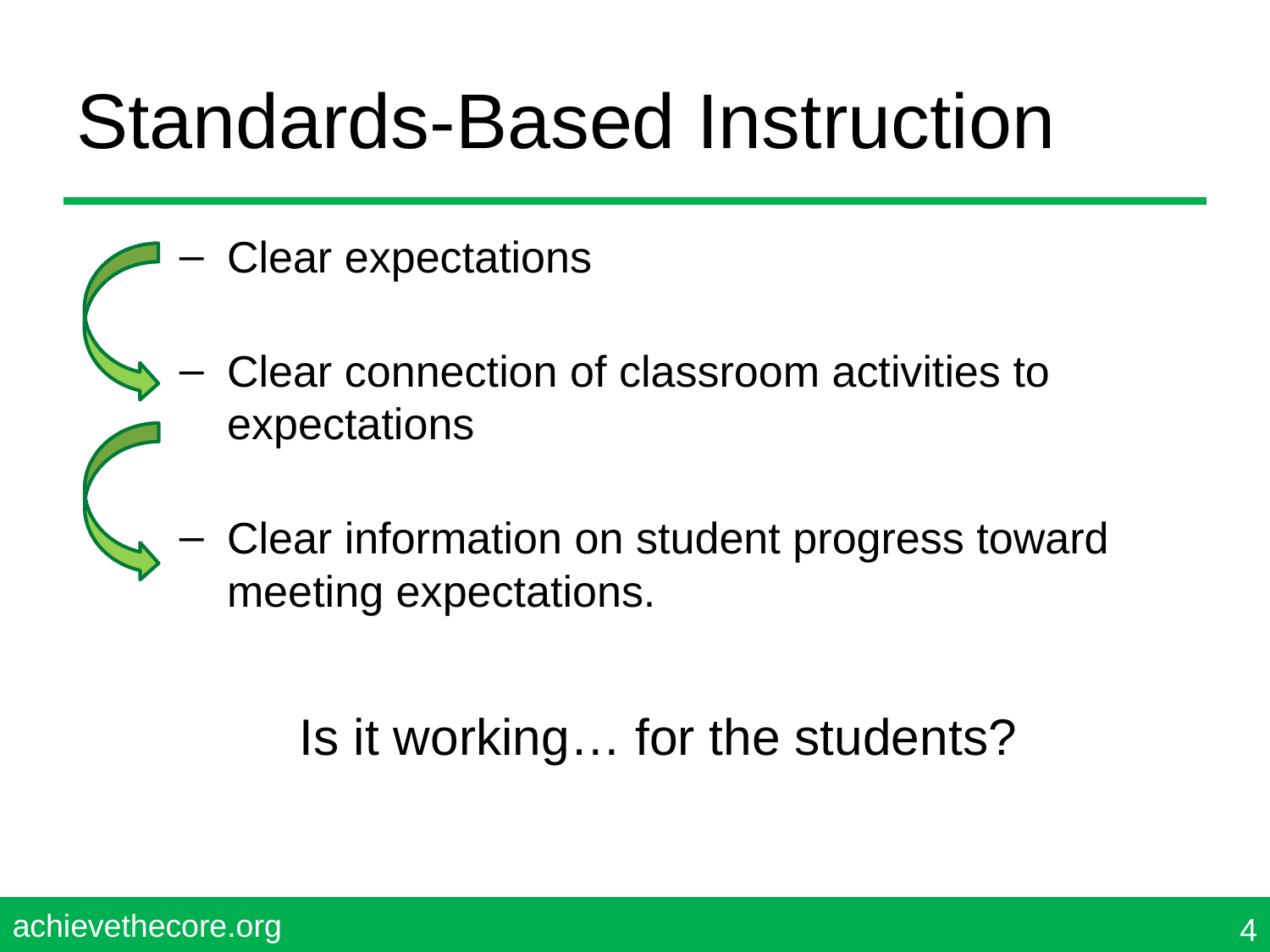

# Standards-Based Instruction
Clear expectations
Clear connection of classroom activities to expectations
Clear information on student progress toward meeting expectations.

Is it working… for the students?

4